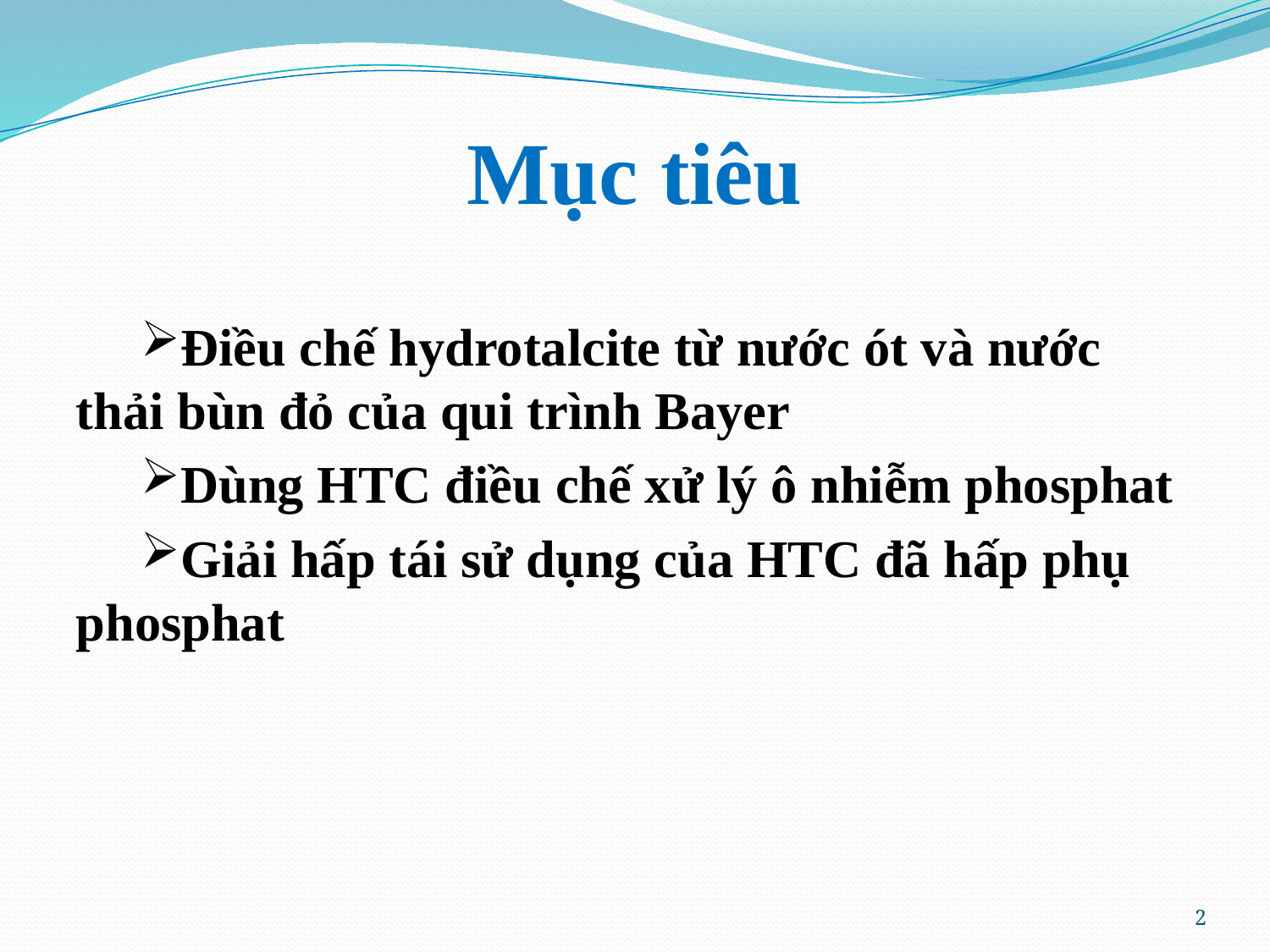

# Mục tiêu
Điều chế hydrotalcite từ nước ót và nước thải bùn đỏ của qui trình Bayer
Dùng HTC điều chế xử lý ô nhiễm phosphat
Giải hấp tái sử dụng của HTC đã hấp phụ phosphat
2